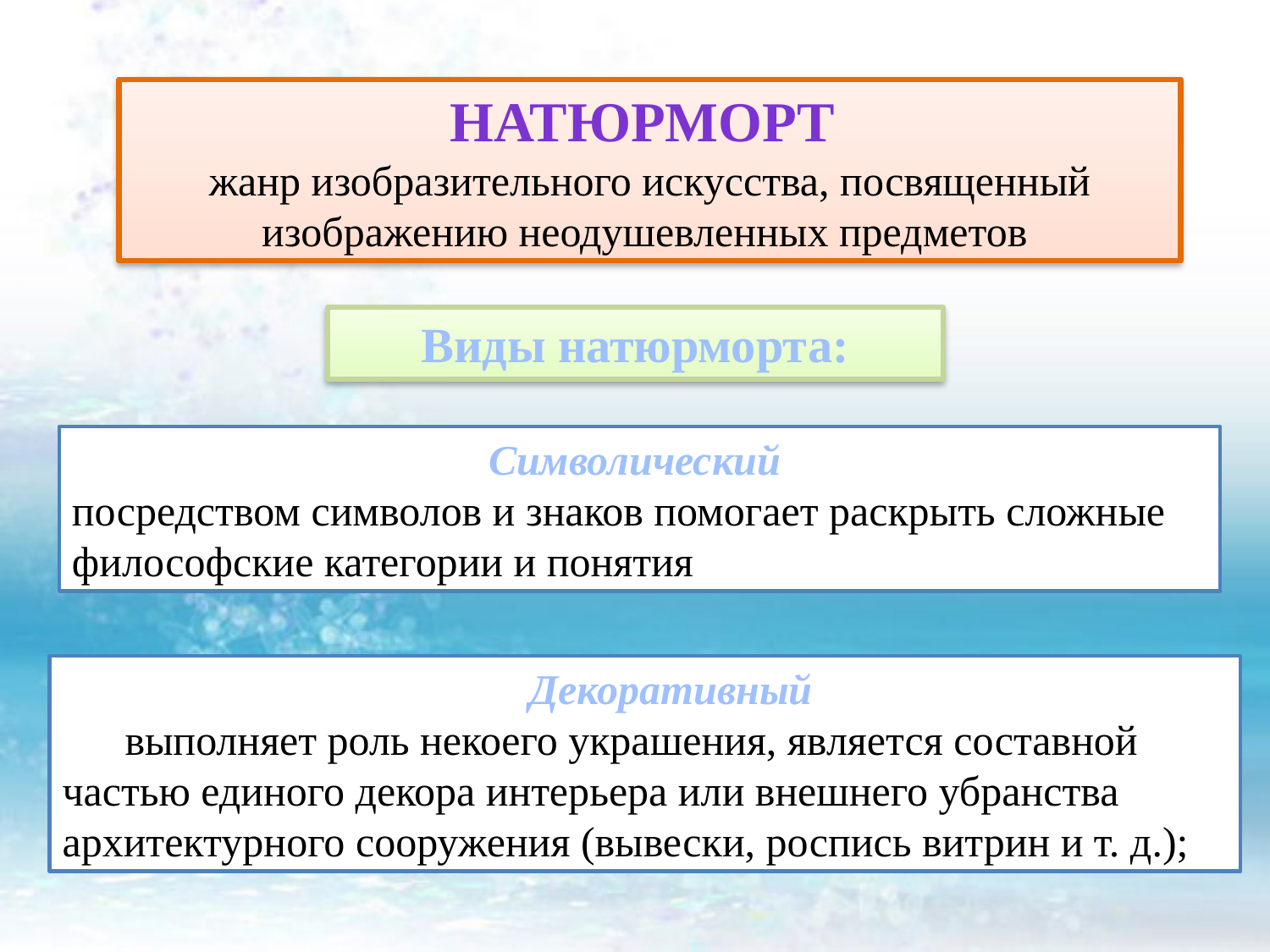

Натюрморт
жанр изобразительного искусства, посвященный изображению неодушевленных предметов
Виды натюрморта:
Символический
посредством символов и знаков помогает раскрыть сложные философские категории и понятия
Декоративный
выполняет роль некоего украшения, является составной частью единого декора интерьера или внешнего убранства архитектурного сооружения (вывески, роспись витрин и т. д.);